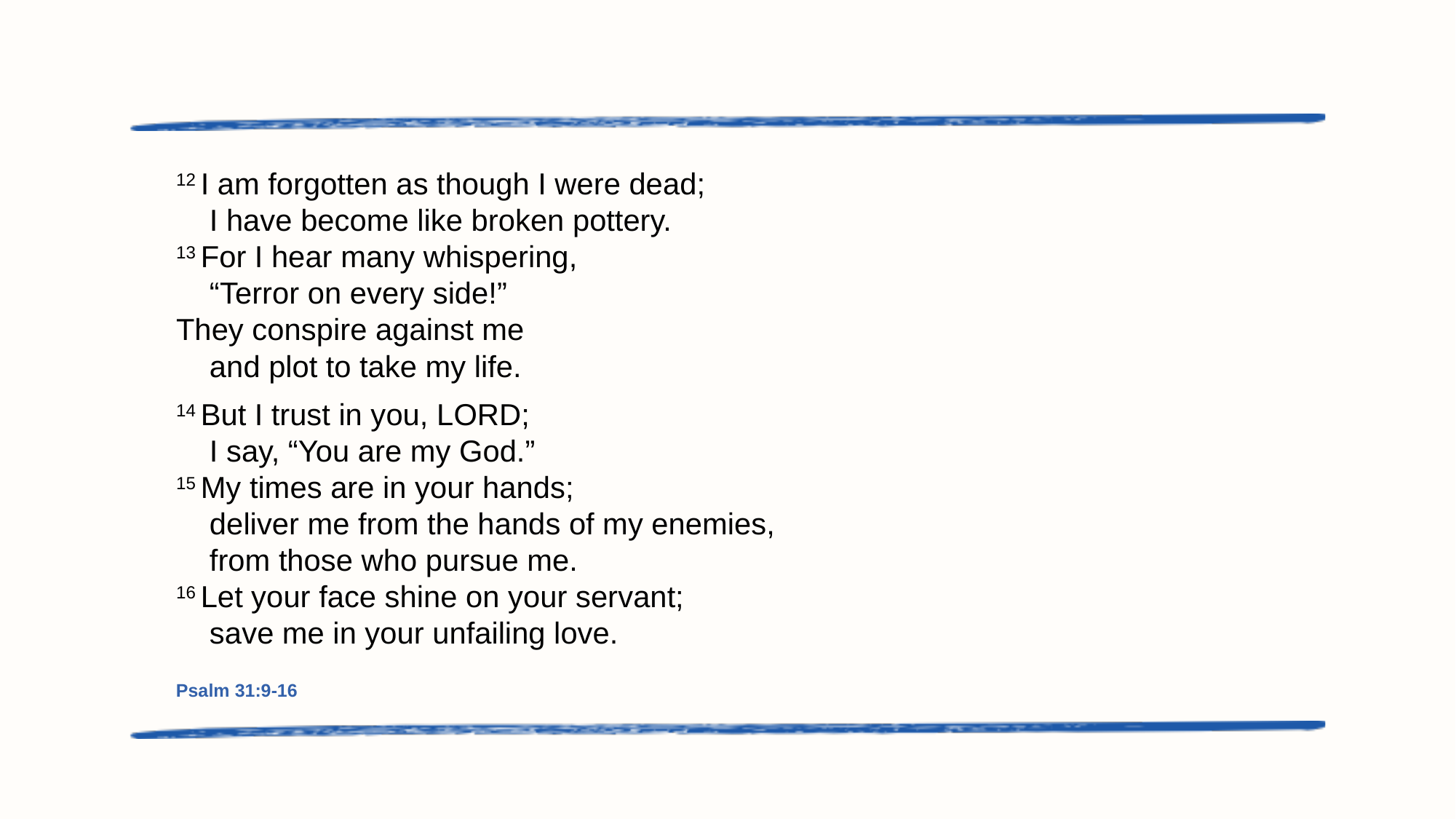

12 I am forgotten as though I were dead;
    I have become like broken pottery.
13 For I hear many whispering,
    “Terror on every side!”
They conspire against me
    and plot to take my life.
14 But I trust in you, Lord;
    I say, “You are my God.”
15 My times are in your hands;
    deliver me from the hands of my enemies,
    from those who pursue me.
16 Let your face shine on your servant;
    save me in your unfailing love.
Psalm 31:9-16